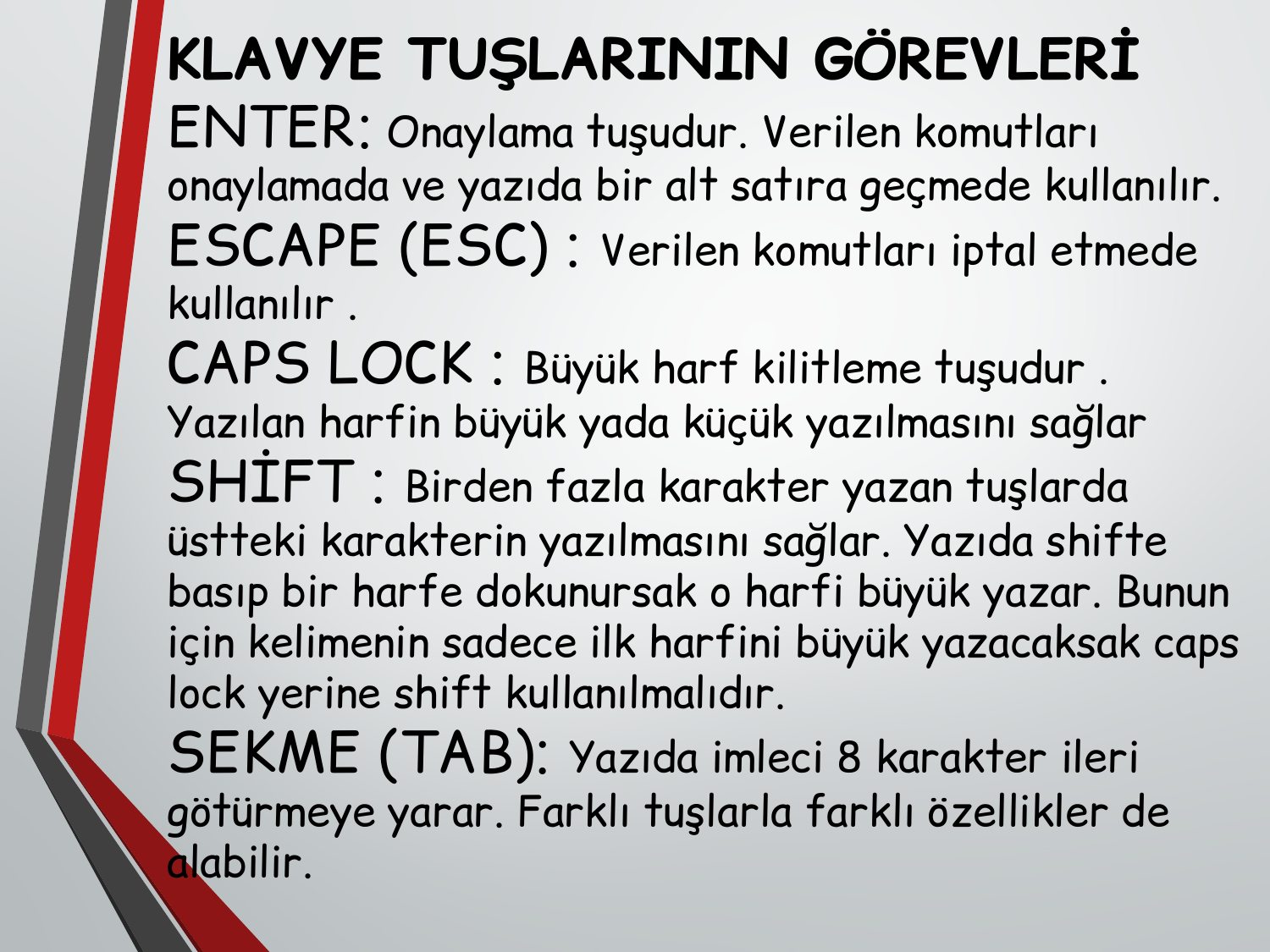

KLAVYE TUŞLARININ GÖREVLERİ
ENTER: Onaylama tuşudur. Verilen komutları onaylamada ve yazıda bir alt satıra geçmede kullanılır.
ESCAPE (ESC) : Verilen komutları iptal etmede kullanılır .
CAPS LOCK : Büyük harf kilitleme tuşudur . Yazılan harfin büyük yada küçük yazılmasını sağlar
SHİFT : Birden fazla karakter yazan tuşlarda üstteki karakterin yazılmasını sağlar. Yazıda shifte basıp bir harfe dokunursak o harfi büyük yazar. Bunun için kelimenin sadece ilk harfini büyük yazacaksak caps lock yerine shift kullanılmalıdır.
SEKME (TAB): Yazıda imleci 8 karakter ileri götürmeye yarar. Farklı tuşlarla farklı özellikler de alabilir.